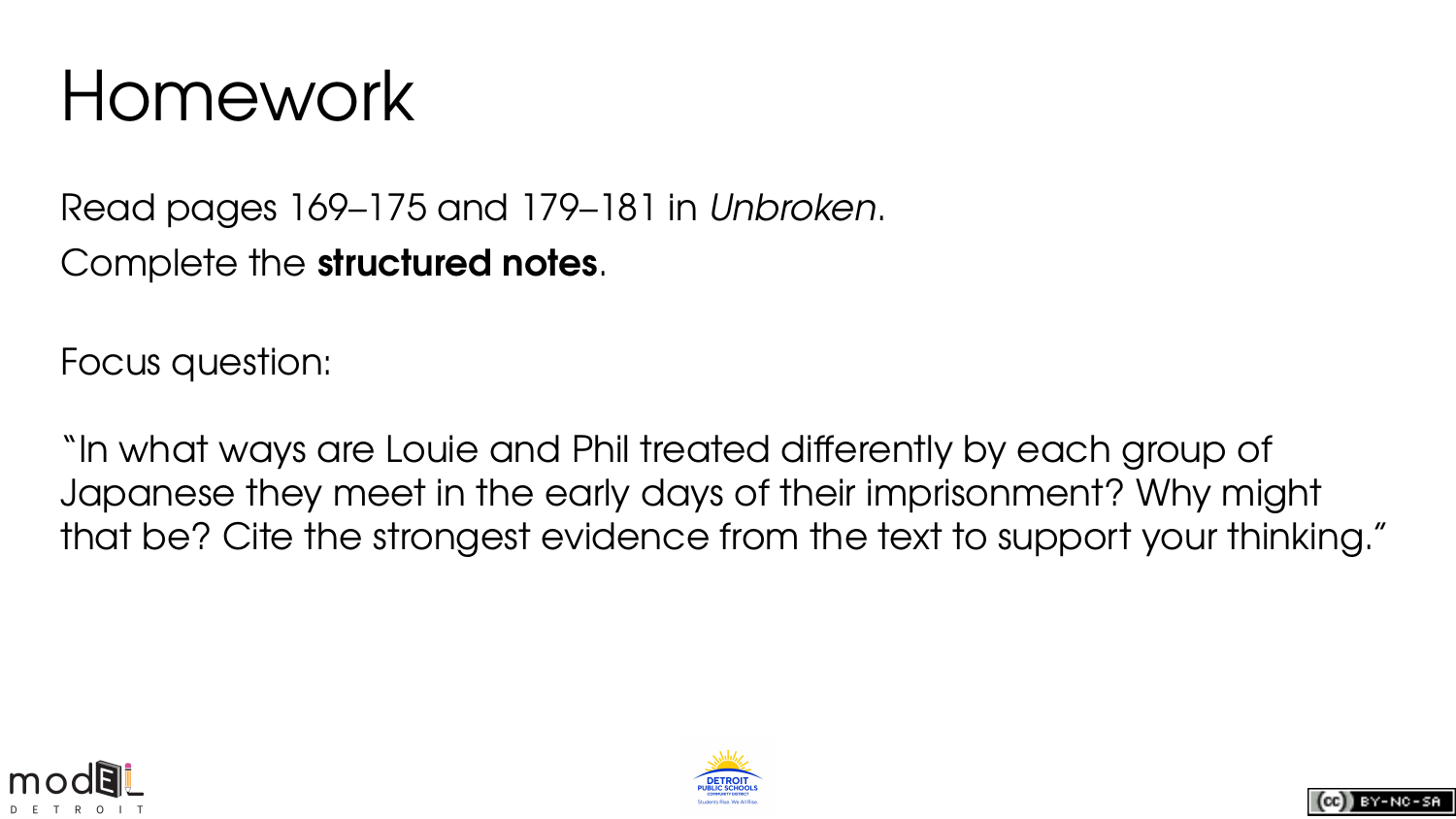

# Homework
Read pages 169–175 and 179–181 in Unbroken.
Complete the structured notes.

Focus question:

“In what ways are Louie and Phil treated differently by each group of Japanese they meet in the early days of their imprisonment? Why might that be? Cite the strongest evidence from the text to support your thinking.”